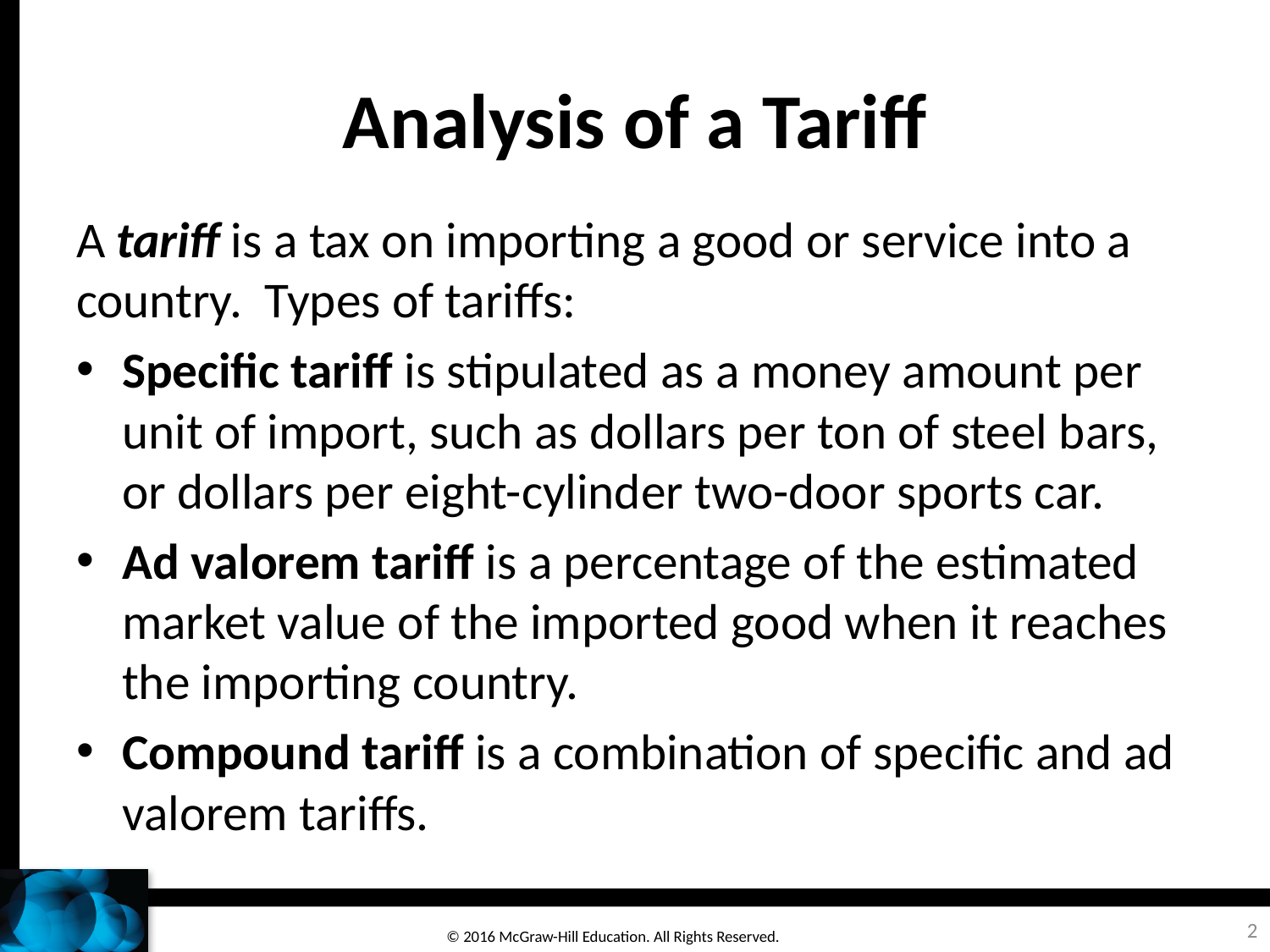

# Analysis of a Tariff
A tariff is a tax on importing a good or service into a country.  Types of tariffs:
Specific tariff is stipulated as a money amount per unit of import, such as dollars per ton of steel bars, or dollars per eight-cylinder two-door sports car.
Ad valorem tariff is a percentage of the estimated market value of the imported good when it reaches the importing country.
Compound tariff is a combination of specific and ad valorem tariffs.

2
© 2016 McGraw-Hill Education. All Rights Reserved.